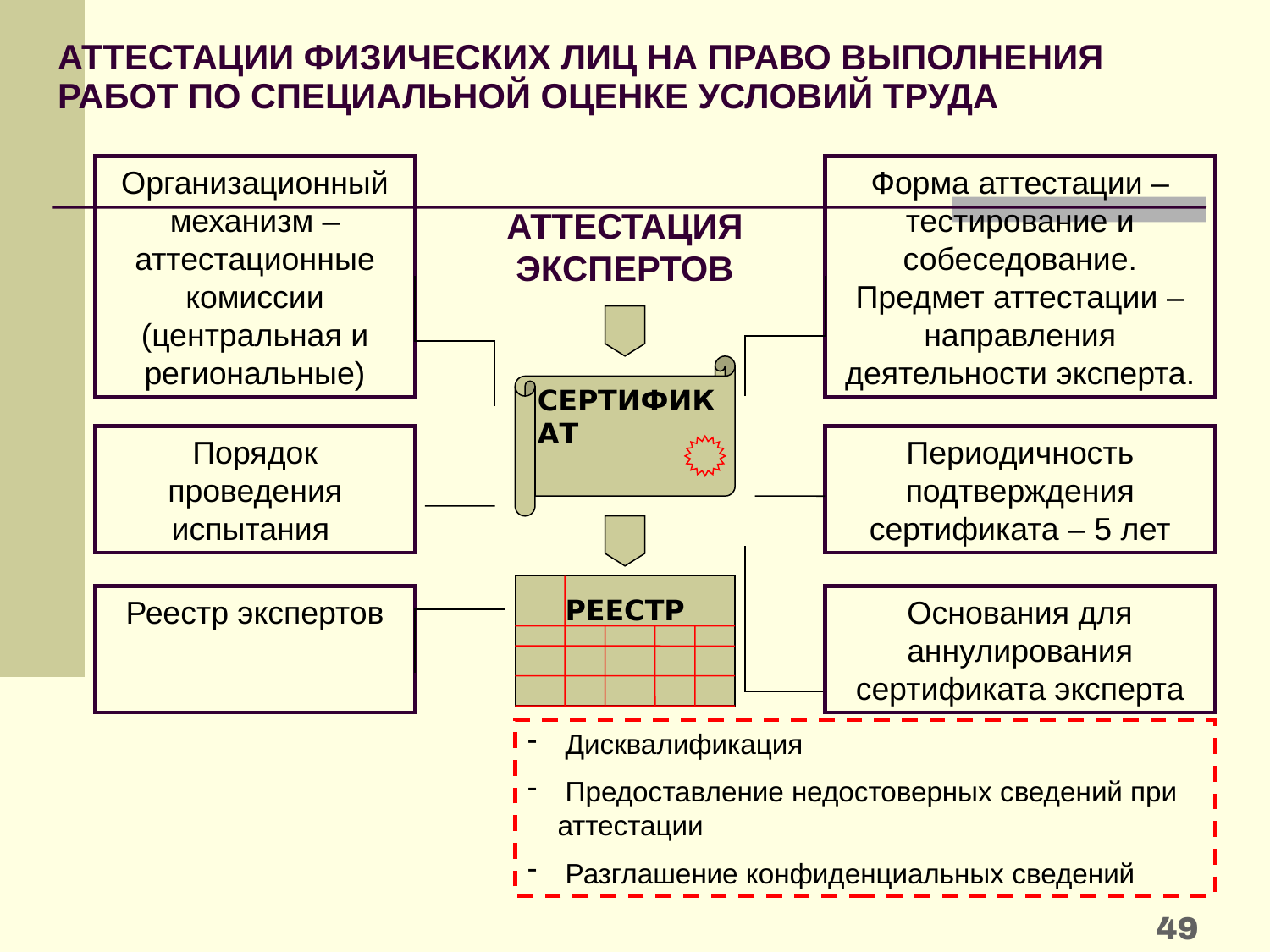

# АТТЕСТАЦИИ ФИЗИЧЕСКИХ ЛИЦ НА ПРАВО ВЫПОЛНЕНИЯ РАБОТ ПО СПЕЦИАЛЬНОЙ ОЦЕНКЕ УСЛОВИЙ ТРУДА
Организационный механизм – аттестационные комиссии (центральная и региональные)
Форма аттестации – тестирование и собеседование. Предмет аттестации – направления деятельности эксперта.
АТТЕСТАЦИЯ ЭКСПЕРТОВ

СЕРТИФИКАТ
Порядок проведения испытания
Периодичность подтверждения сертификата – 5 лет

Реестр экспертов

РЕЕСТР
Основания для аннулирования сертификата эксперта

 Дисквалификация
 Предоставление недостоверных сведений при аттестации
 Разглашение конфиденциальных сведений
49